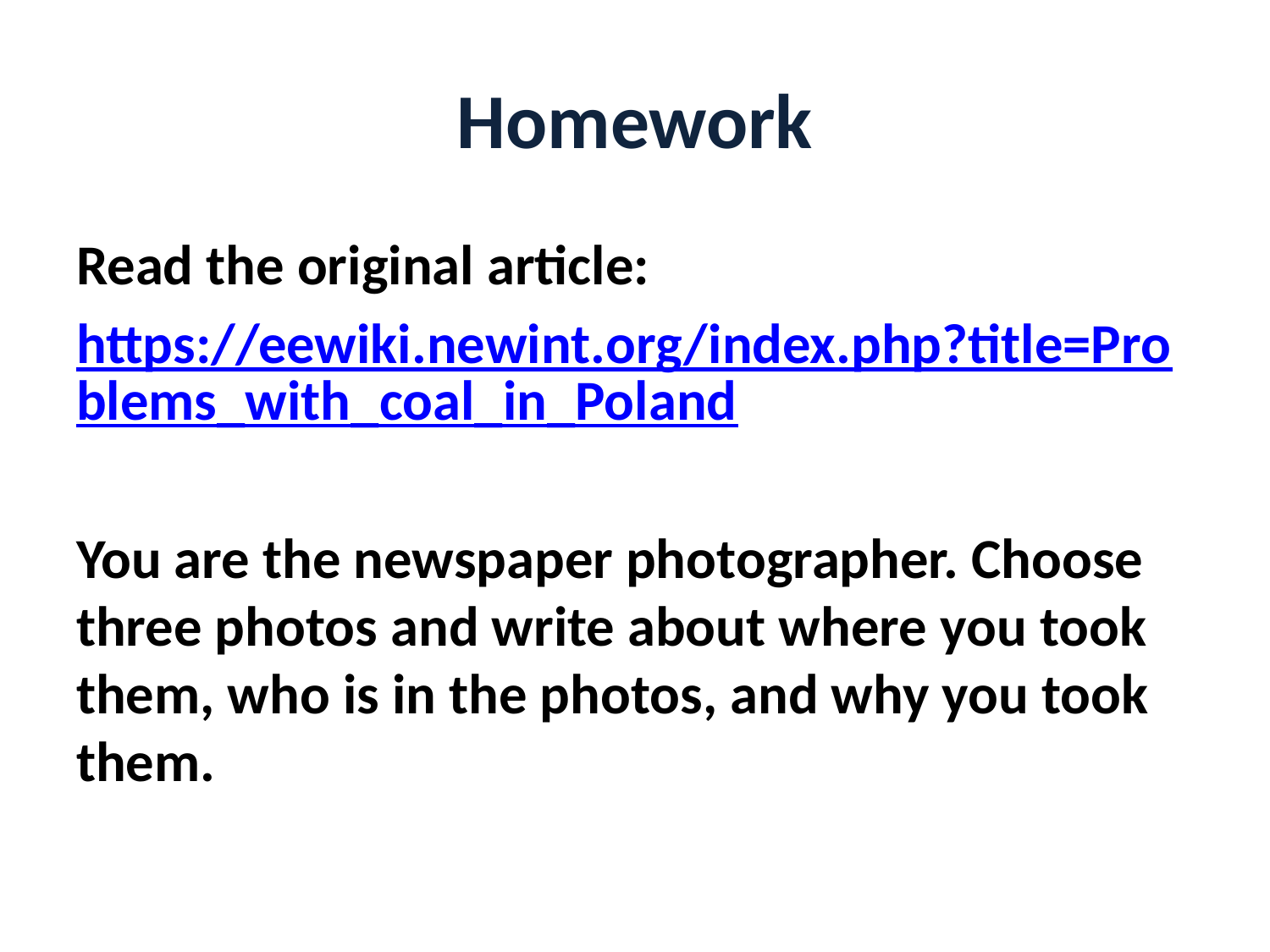

# Homework
Read the original article:
https://eewiki.newint.org/index.php?title=Problems_with_coal_in_Poland

You are the newspaper photographer. Choose three photos and write about where you took them, who is in the photos, and why you took them.